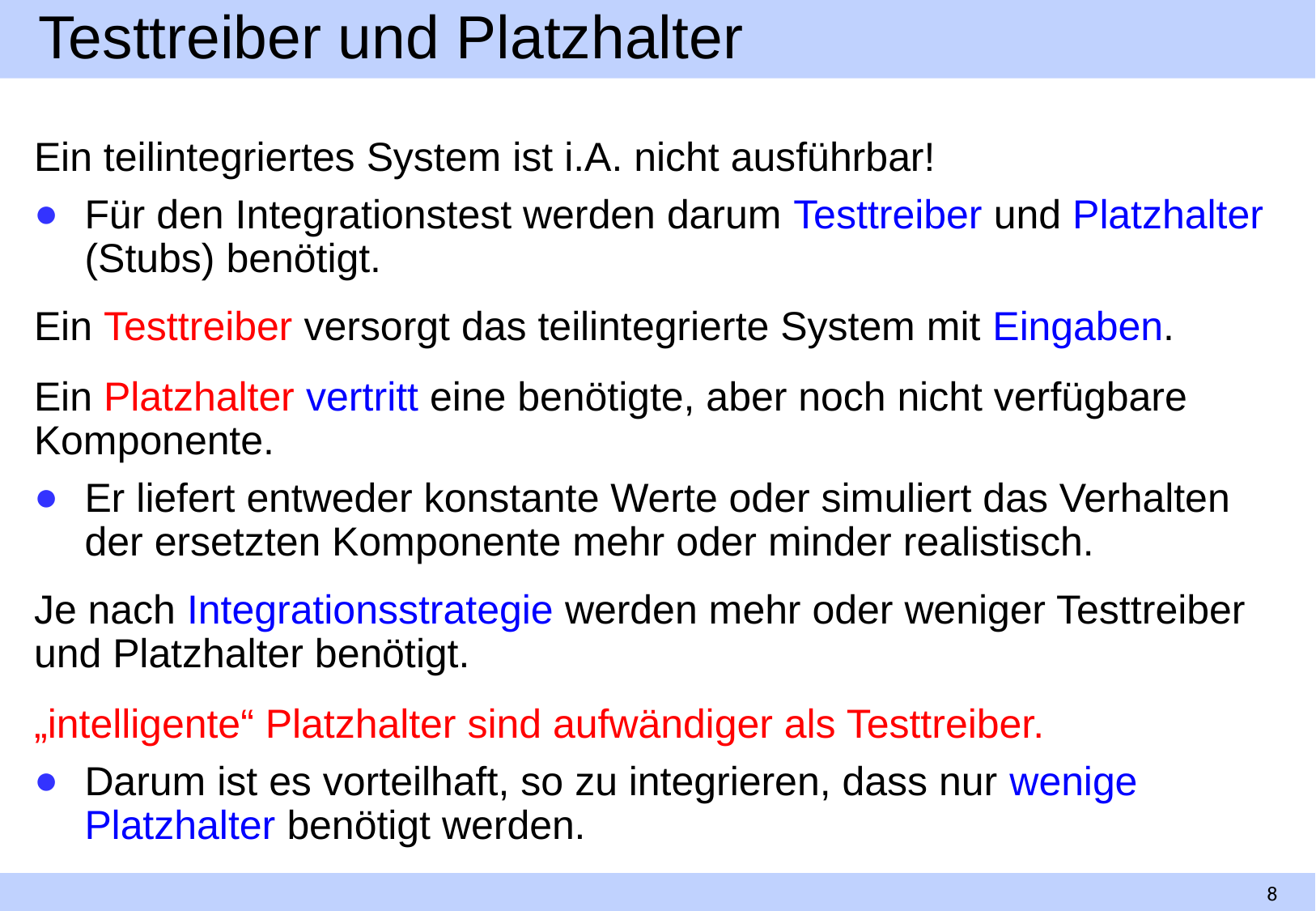

# Testtreiber und Platzhalter
Ein teilintegriertes System ist i.A. nicht ausführbar!
Für den Integrationstest werden darum Testtreiber und Platzhalter (Stubs) benötigt.
Ein Testtreiber versorgt das teilintegrierte System mit Eingaben.
Ein Platzhalter vertritt eine benötigte, aber noch nicht verfügbare Komponente.
Er liefert entweder konstante Werte oder simuliert das Verhalten der ersetzten Komponente mehr oder minder realistisch.
Je nach Integrationsstrategie werden mehr oder weniger Testtreiber und Platzhalter benötigt.
„intelligente“ Platzhalter sind aufwändiger als Testtreiber.
Darum ist es vorteilhaft, so zu integrieren, dass nur wenige Platzhalter benötigt werden.

8